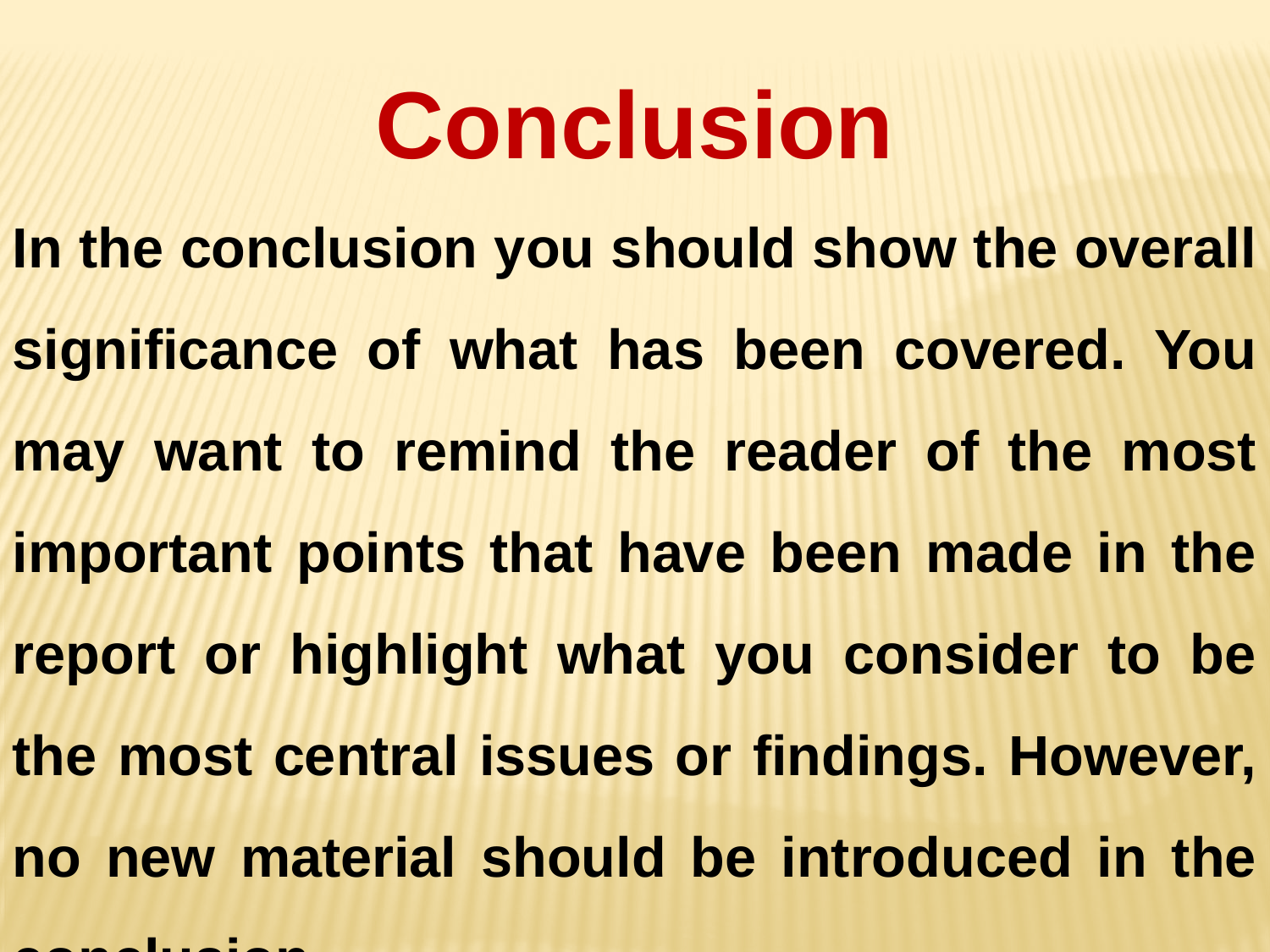

Conclusion
In the conclusion you should show the overall significance of what has been covered. You may want to remind the reader of the most important points that have been made in the report or highlight what you consider to be the most central issues or findings. However, no new material should be introduced in the conclusion.